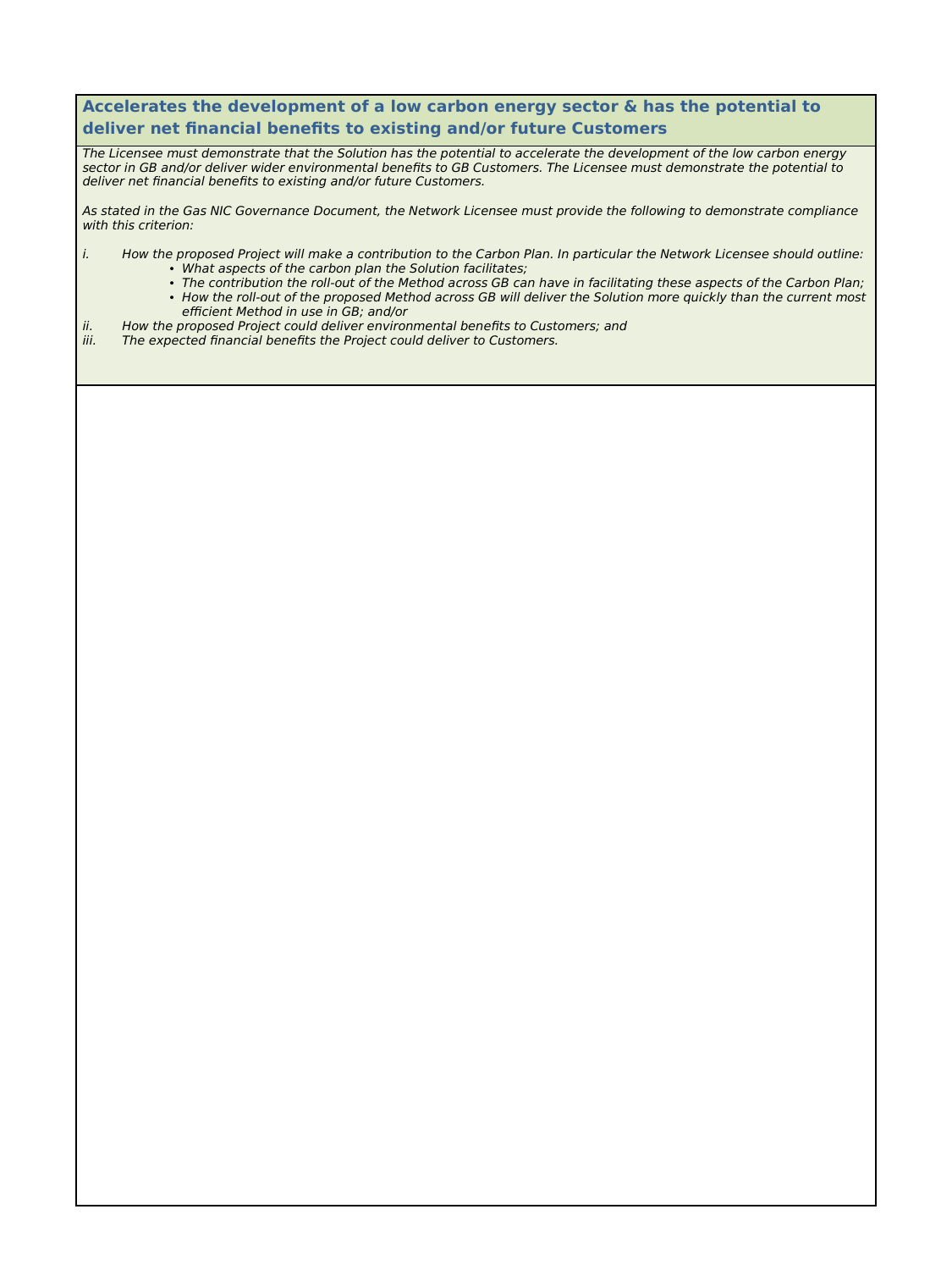

| Accelerates the development of a low carbon energy sector & has the potential to deliver net financial benefits to existing and/or future Customers |
| --- |
| The Licensee must demonstrate that the Solution has the potential to accelerate the development of the low carbon energy sector in GB and/or deliver wider environmental benefits to GB Customers. The Licensee must demonstrate the potential to deliver net financial benefits to existing and/or future Customers. As stated in the Gas NIC Governance Document, the Network Licensee must provide the following to demonstrate compliance with this criterion: How the proposed Project will make a contribution to the Carbon Plan. In particular the Network Licensee should outline: What aspects of the carbon plan the Solution facilitates; The contribution the roll-out of the Method across GB can have in facilitating these aspects of the Carbon Plan; How the roll-out of the proposed Method across GB will deliver the Solution more quickly than the current most efficient Method in use in GB; and/or How the proposed Project could deliver environmental benefits to Customers; and The expected financial benefits the Project could deliver to Customers. |
|  |
4